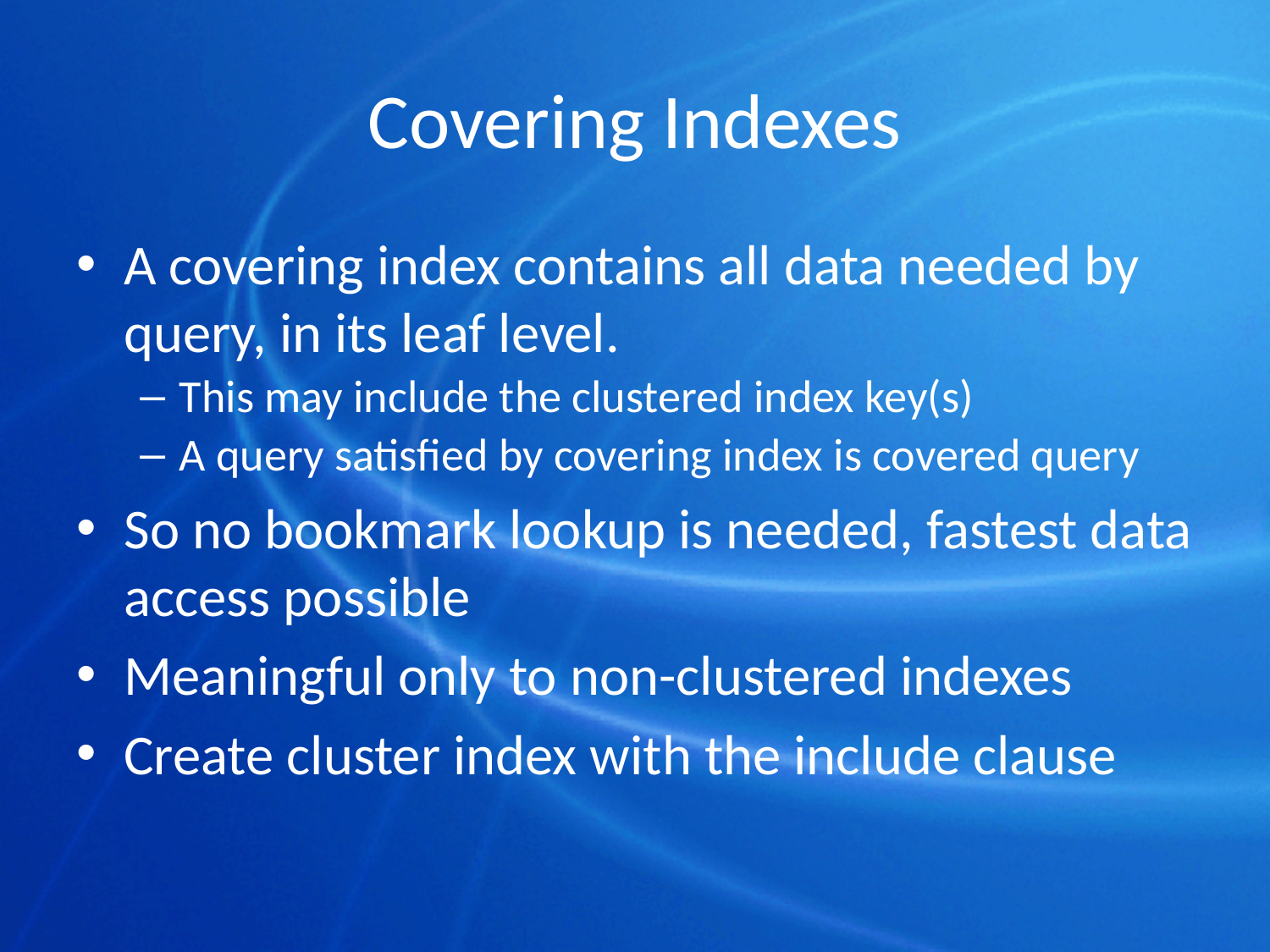

# Covering Indexes
A covering index contains all data needed by query, in its leaf level.
This may include the clustered index key(s)
A query satisfied by covering index is covered query
So no bookmark lookup is needed, fastest data access possible
Meaningful only to non-clustered indexes
Create cluster index with the include clause